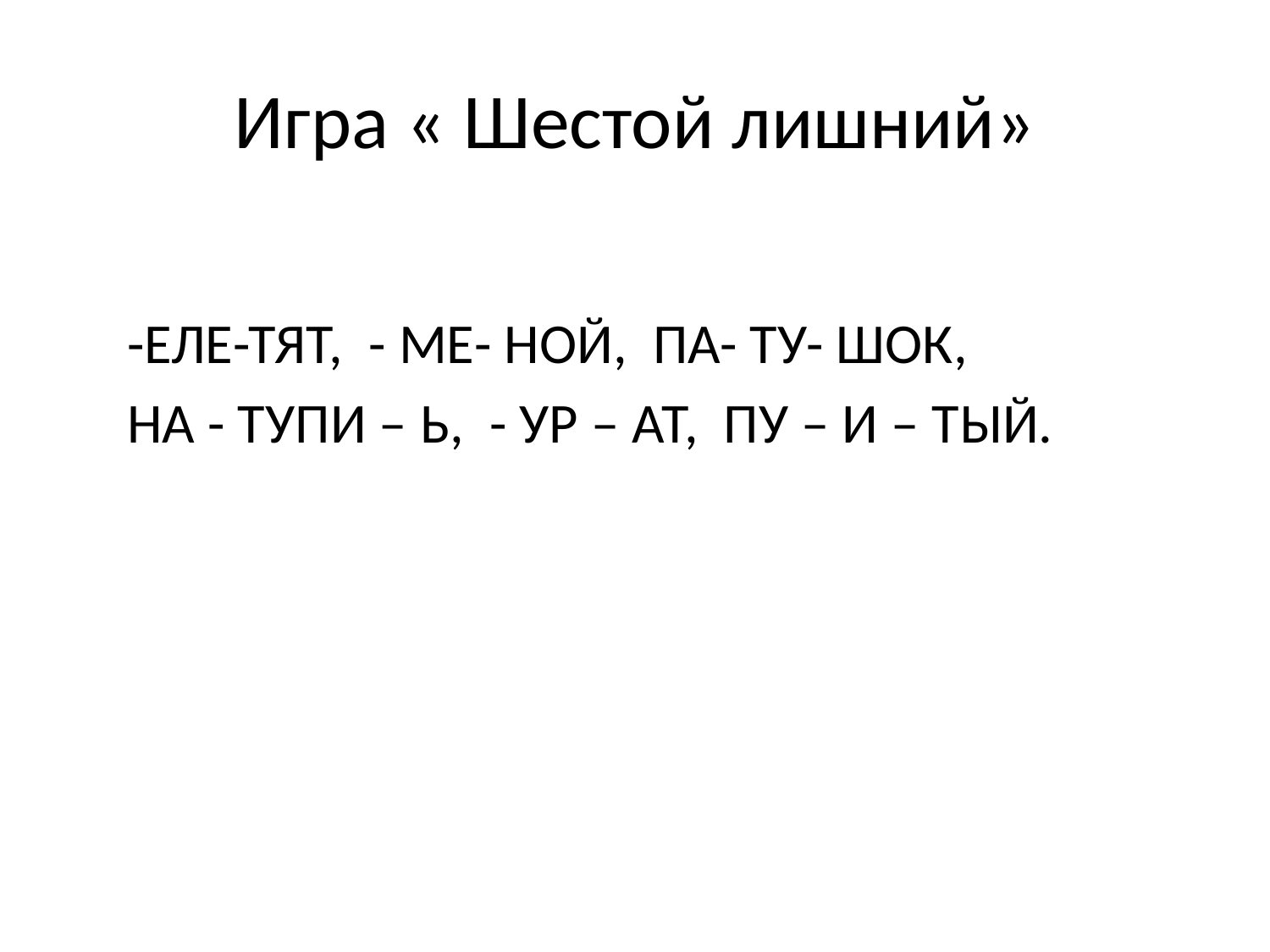

# Игра « Шестой лишний»

    -ЕЛЕ-ТЯТ,  - МЕ- НОЙ,  ПА- ТУ- ШОК,
    НА - ТУПИ – Ь,  - УР – АТ,  ПУ – И – ТЫЙ.